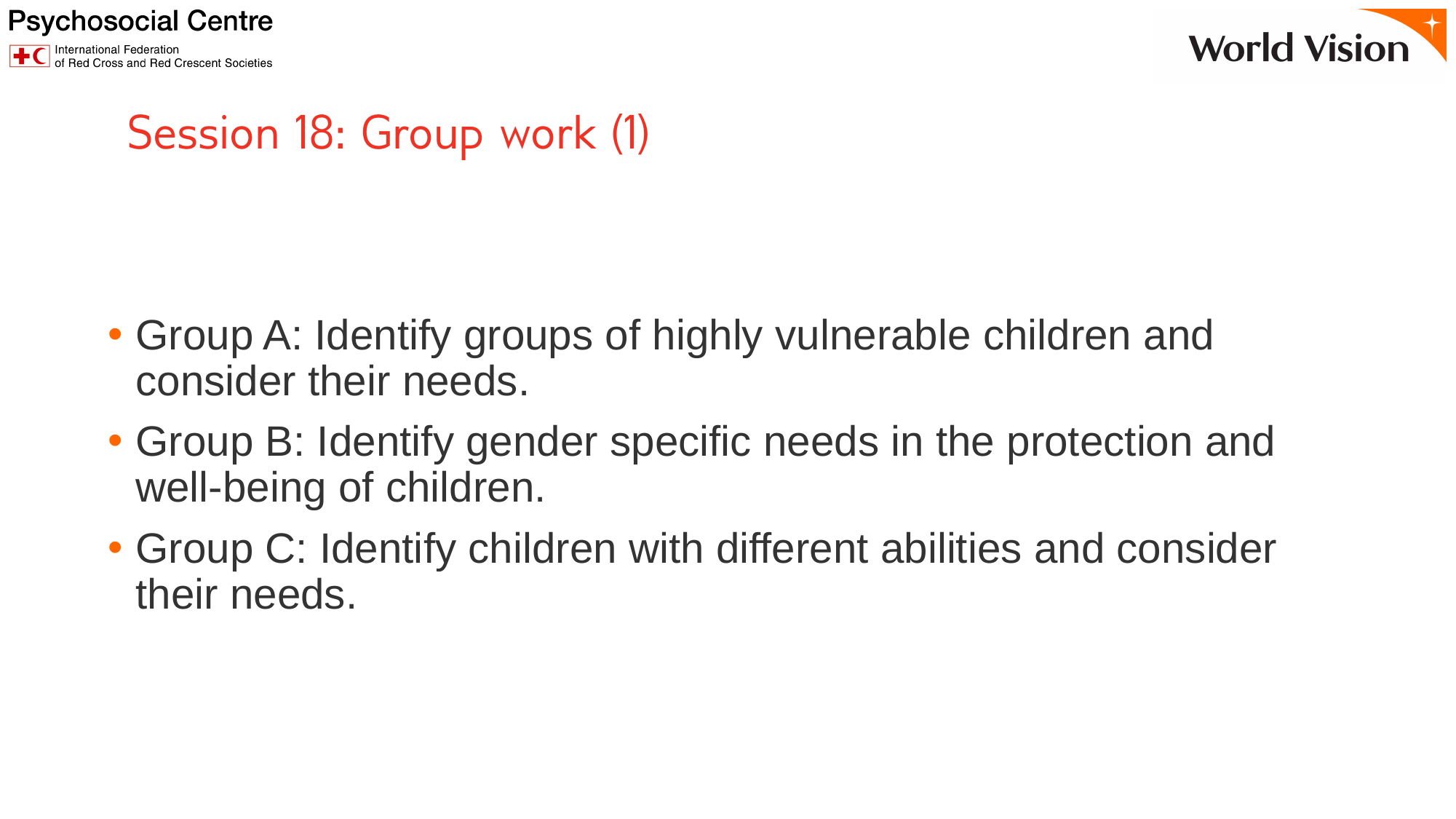

# Session 18: Group work (1)
Group A: Identify groups of highly vulnerable children and consider their needs.
Group B: Identify gender specific needs in the protection and well-being of children.
Group C: Identify children with different abilities and consider their needs.